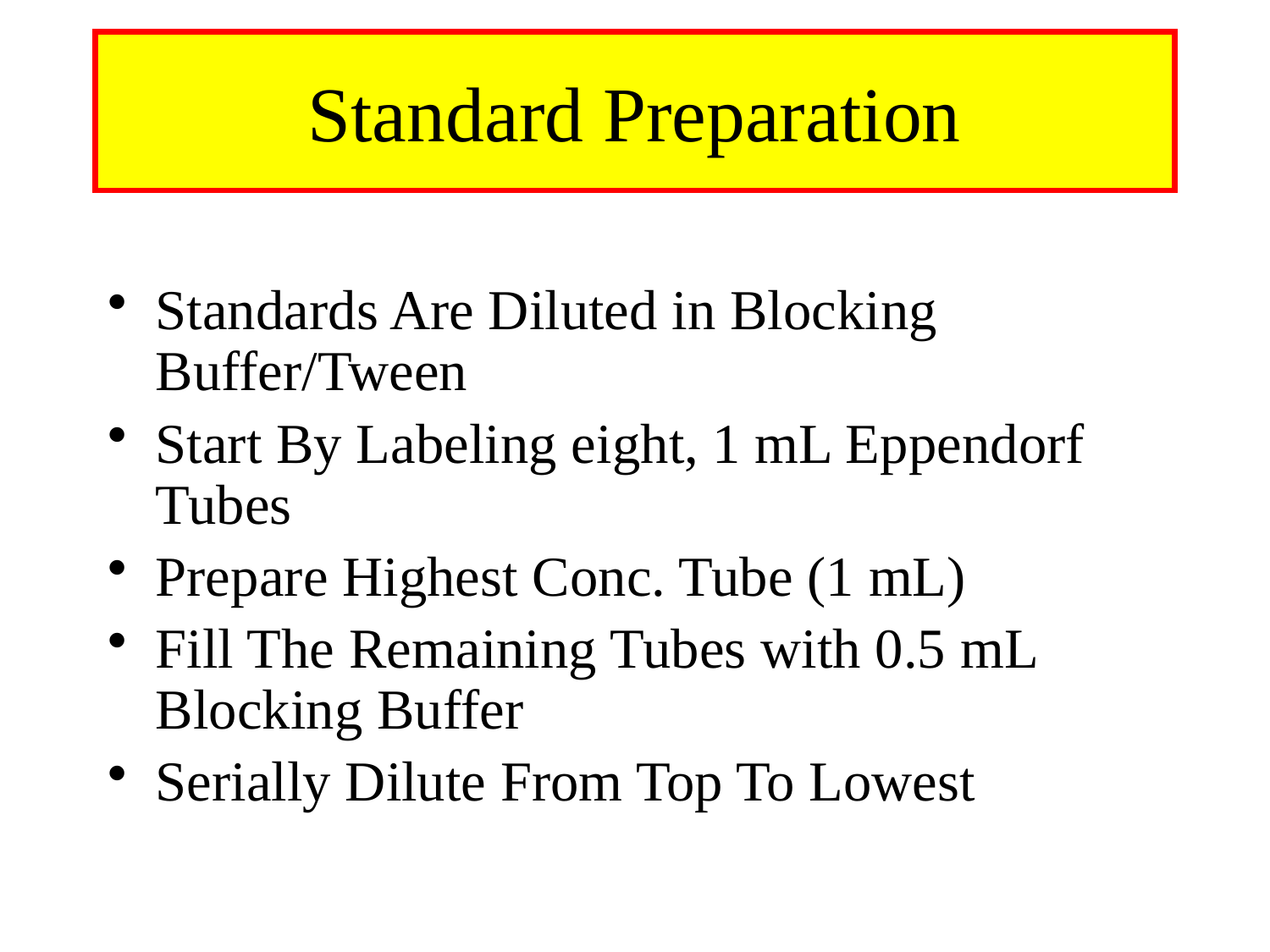

# Standard Preparation
Standards Are Diluted in Blocking Buffer/Tween
Start By Labeling eight, 1 mL Eppendorf Tubes
Prepare Highest Conc. Tube (1 mL)
Fill The Remaining Tubes with 0.5 mL Blocking Buffer
Serially Dilute From Top To Lowest